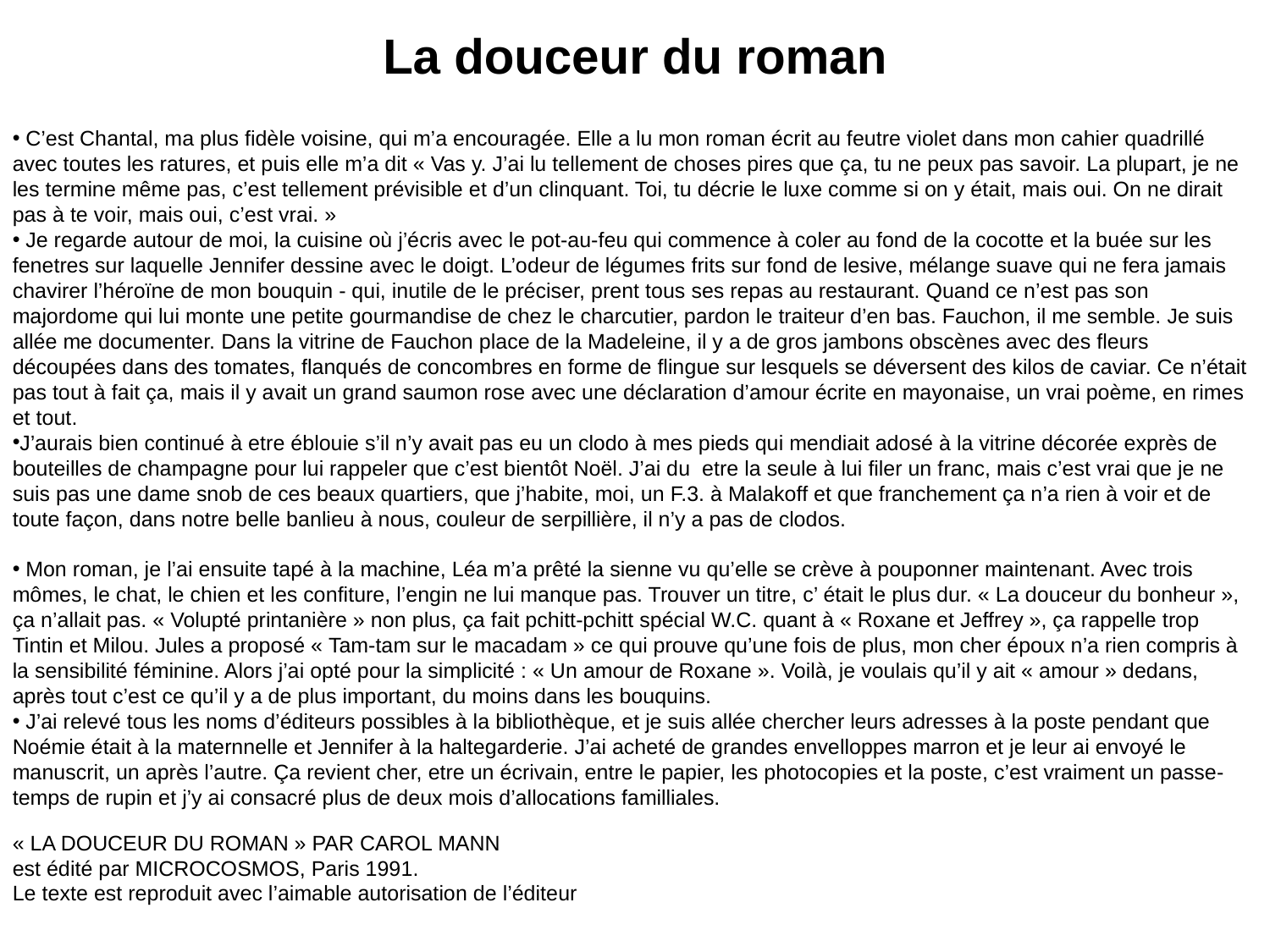

# La douceur du roman
 C’est Chantal, ma plus fidèle voisine, qui m’a encouragée. Elle a lu mon roman écrit au feutre violet dans mon cahier quadrillé avec toutes les ratures, et puis elle m’a dit « Vas y. J’ai lu tellement de choses pires que ça, tu ne peux pas savoir. La plupart, je ne les termine même pas, c’est tellement prévisible et d’un clinquant. Toi, tu décrie le luxe comme si on y était, mais oui. On ne dirait pas à te voir, mais oui, c’est vrai. »
 Je regarde autour de moi, la cuisine où j’écris avec le pot-au-feu qui commence à coler au fond de la cocotte et la buée sur les fenetres sur laquelle Jennifer dessine avec le doigt. L’odeur de légumes frits sur fond de lesive, mélange suave qui ne fera jamais chavirer l’héroïne de mon bouquin - qui, inutile de le préciser, prent tous ses repas au restaurant. Quand ce n’est pas son majordome qui lui monte une petite gourmandise de chez le charcutier, pardon le traiteur d’en bas. Fauchon, il me semble. Je suis allée me documenter. Dans la vitrine de Fauchon place de la Madeleine, il y a de gros jambons obscènes avec des fleurs découpées dans des tomates, flanqués de concombres en forme de flingue sur lesquels se déversent des kilos de caviar. Ce n’était pas tout à fait ça, mais il y avait un grand saumon rose avec une déclaration d’amour écrite en mayonaise, un vrai poème, en rimes et tout.
J’aurais bien continué à etre éblouie s’il n’y avait pas eu un clodo à mes pieds qui mendiait adosé à la vitrine décorée exprès de bouteilles de champagne pour lui rappeler que c’est bientôt Noël. J’ai du  etre la seule à lui filer un franc, mais c’est vrai que je ne suis pas une dame snob de ces beaux quartiers, que j’habite, moi, un F.3. à Malakoff et que franchement ça n’a rien à voir et de toute façon, dans notre belle banlieu à nous, couleur de serpillière, il n’y a pas de clodos.

 Mon roman, je l’ai ensuite tapé à la machine, Léa m’a prêté la sienne vu qu’elle se crève à pouponner maintenant. Avec trois mômes, le chat, le chien et les confiture, l’engin ne lui manque pas. Trouver un titre, c’ était le plus dur. « La douceur du bonheur », ça n’allait pas. « Volupté printanière » non plus, ça fait pchitt-pchitt spécial W.C. quant à « Roxane et Jeffrey », ça rappelle trop Tintin et Milou. Jules a proposé « Tam-tam sur le macadam » ce qui prouve qu’une fois de plus, mon cher époux n’a rien compris à la sensibilité féminine. Alors j’ai opté pour la simplicité : « Un amour de Roxane ». Voilà, je voulais qu’il y ait « amour » dedans, après tout c’est ce qu’il y a de plus important, du moins dans les bouquins.
 J’ai relevé tous les noms d’éditeurs possibles à la bibliothèque, et je suis allée chercher leurs adresses à la poste pendant que Noémie était à la maternnelle et Jennifer à la haltegarderie. J’ai acheté de grandes envelloppes marron et je leur ai envoyé le manuscrit, un après l’autre. Ça revient cher, etre un écrivain, entre le papier, les photocopies et la poste, c’est vraiment un passe-temps de rupin et j’y ai consacré plus de deux mois d’allocations familliales.

« LA DOUCEUR DU ROMAN » PAR CAROL MANN
est édité par MICROCOSMOS, Paris 1991.
Le texte est reproduit avec l’aimable autorisation de l’éditeur